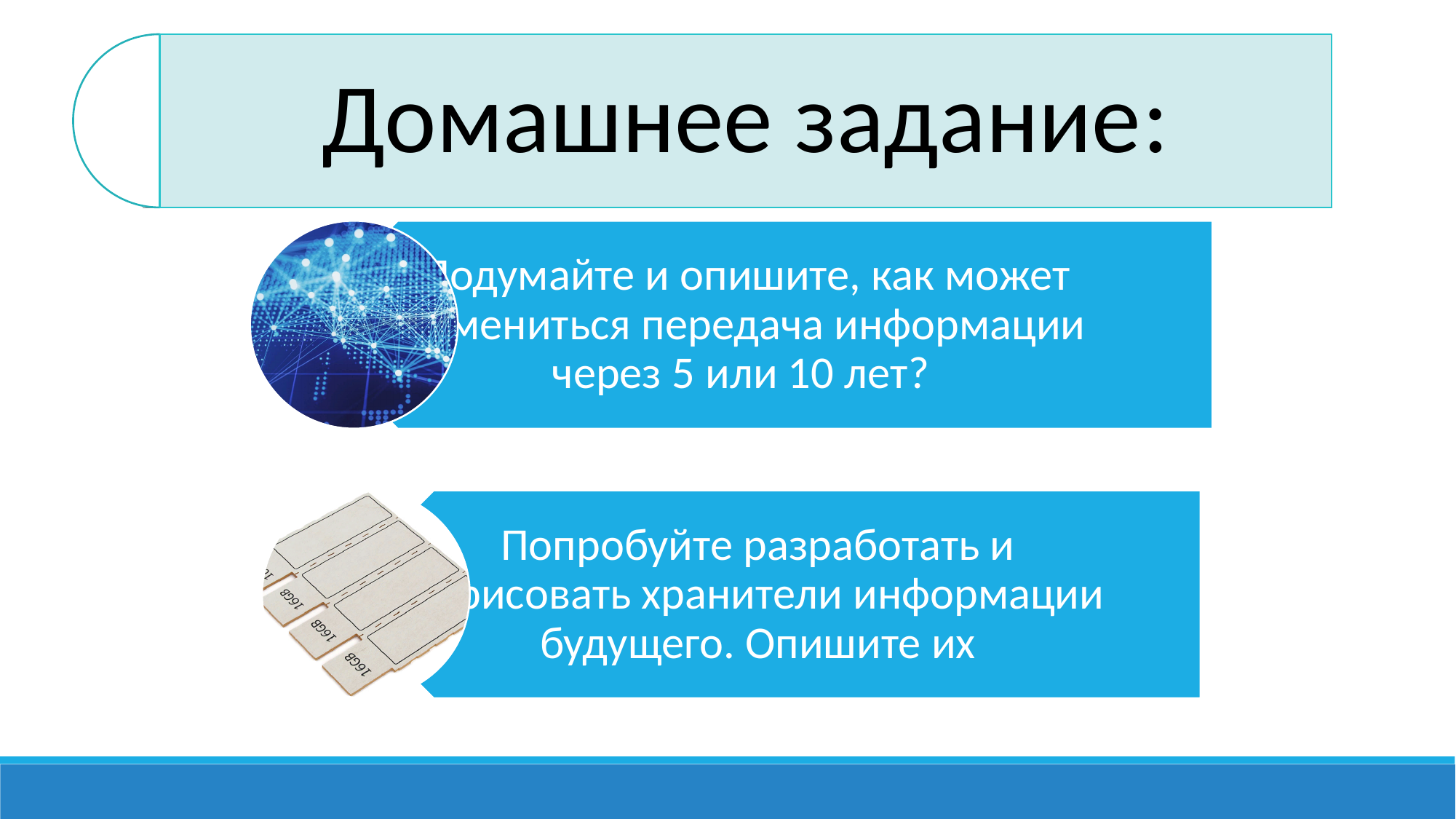

Домашнее задание:
Подумайте и опишите, как может измениться передача информации через 5 или 10 лет?
Попробуйте разработать и нарисовать хранители информации будущего. Опишите их